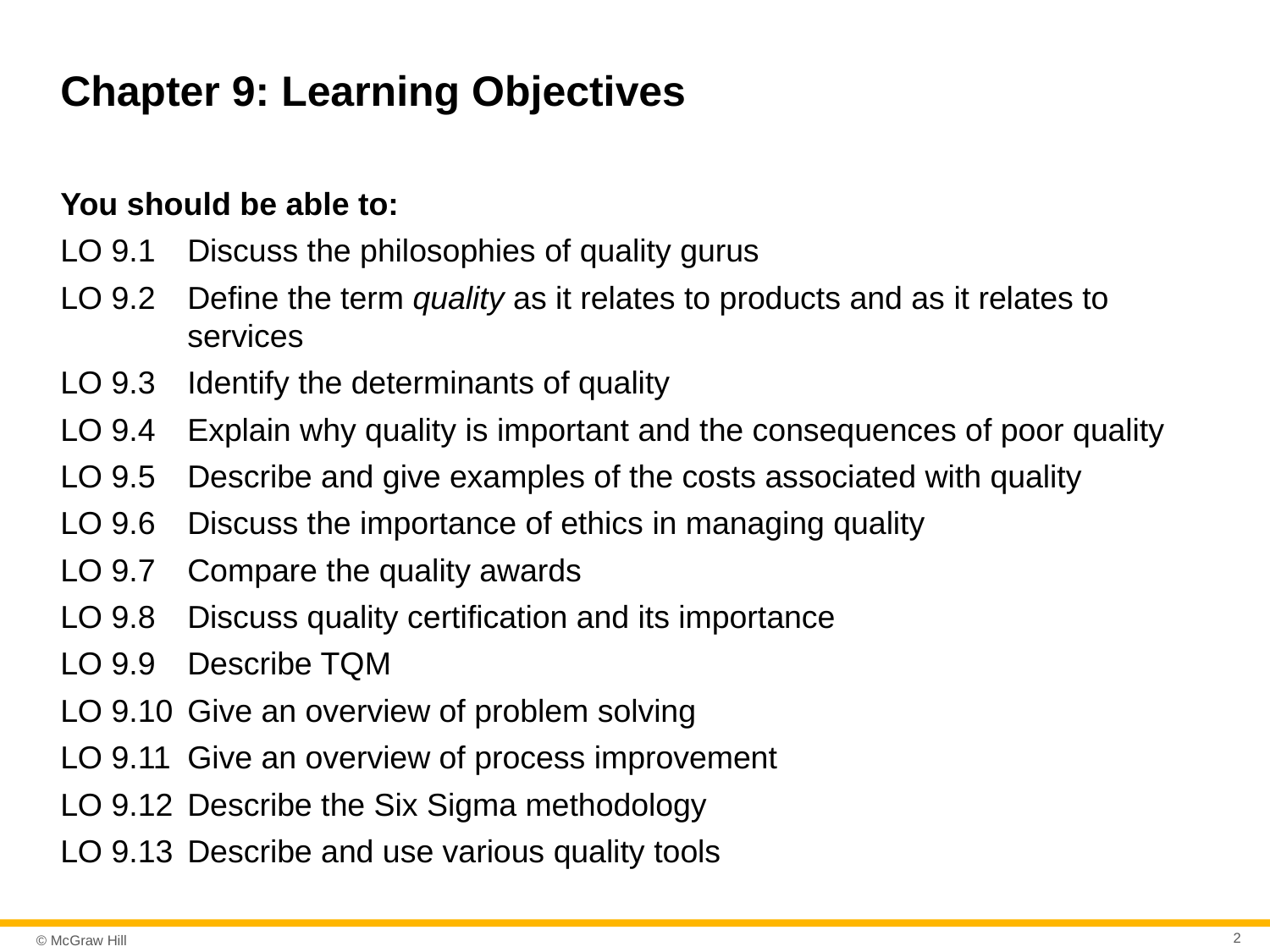

# Chapter 9: Learning Objectives
You should be able to:
LO 9.1	Discuss the philosophies of quality gurus
LO 9.2	Define the term quality as it relates to products and as it relates to services
LO 9.3	Identify the determinants of quality
LO 9.4	Explain why quality is important and the consequences of poor quality
LO 9.5	Describe and give examples of the costs associated with quality
LO 9.6	Discuss the importance of ethics in managing quality
LO 9.7	Compare the quality awards
LO 9.8	Discuss quality certification and its importance
LO 9.9	Describe TQM
LO 9.10	Give an overview of problem solving
LO 9.11	Give an overview of process improvement
LO 9.12	Describe the Six Sigma methodology
LO 9.13	Describe and use various quality tools